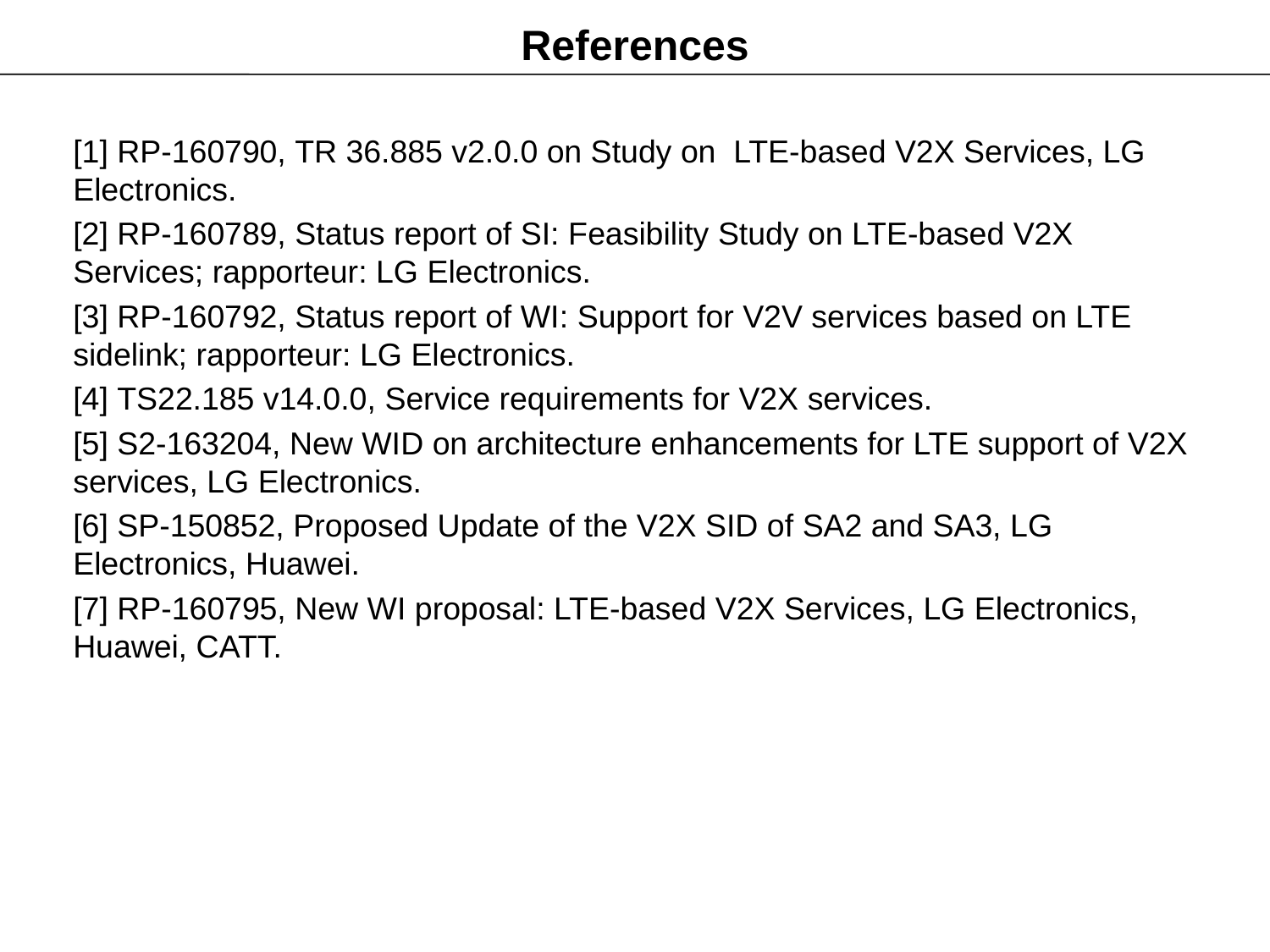

# References
[1] RP-160790, TR 36.885 v2.0.0 on Study on  LTE-based V2X Services, LG Electronics.
[2] RP-160789, Status report of SI: Feasibility Study on LTE-based V2X Services; rapporteur: LG Electronics.
[3] RP-160792, Status report of WI: Support for V2V services based on LTE sidelink; rapporteur: LG Electronics.
[4] TS22.185 v14.0.0, Service requirements for V2X services.
[5] S2-163204, New WID on architecture enhancements for LTE support of V2X services, LG Electronics.
[6] SP-150852, Proposed Update of the V2X SID of SA2 and SA3, LG Electronics, Huawei.
[7] RP-160795, New WI proposal: LTE-based V2X Services, LG Electronics, Huawei, CATT.